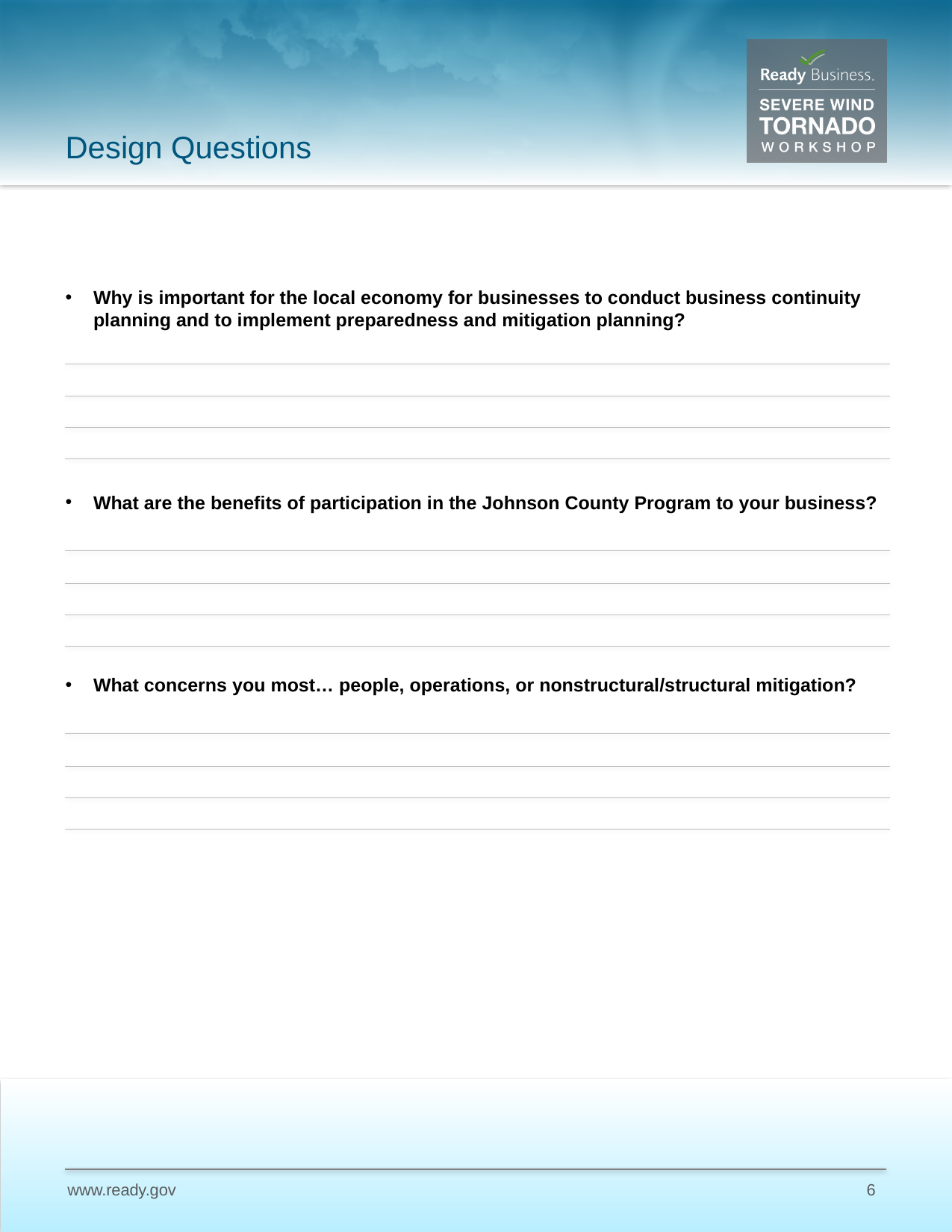

# Design Questions
Why is important for the local economy for businesses to conduct business continuity
planning and to implement preparedness and mitigation planning?

What are the benefits of participation in the Johnson County Program to your business?

What concerns you most… people, operations, or nonstructural/structural mitigation?

6